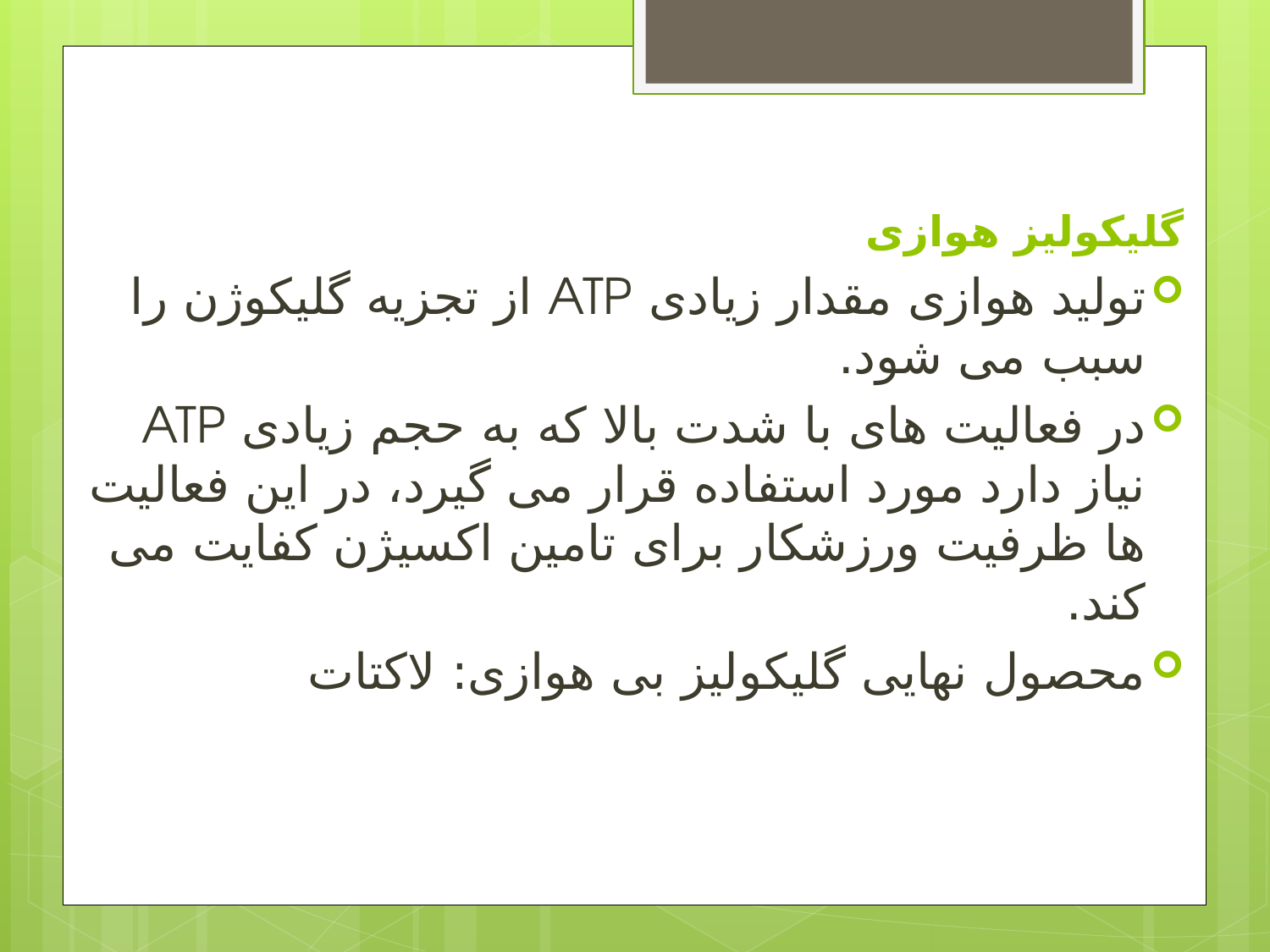

گلیکولیز هوازی
تولید هوازی مقدار زیادی ATP از تجزیه گلیکوژن را سبب می شود.
در فعالیت های با شدت بالا که به حجم زیادی ATP نیاز دارد مورد استفاده قرار می گیرد، در این فعالیت ها ظرفیت ورزشکار برای تامین اکسیژن کفایت می کند.
محصول نهایی گلیکولیز بی هوازی: لاکتات